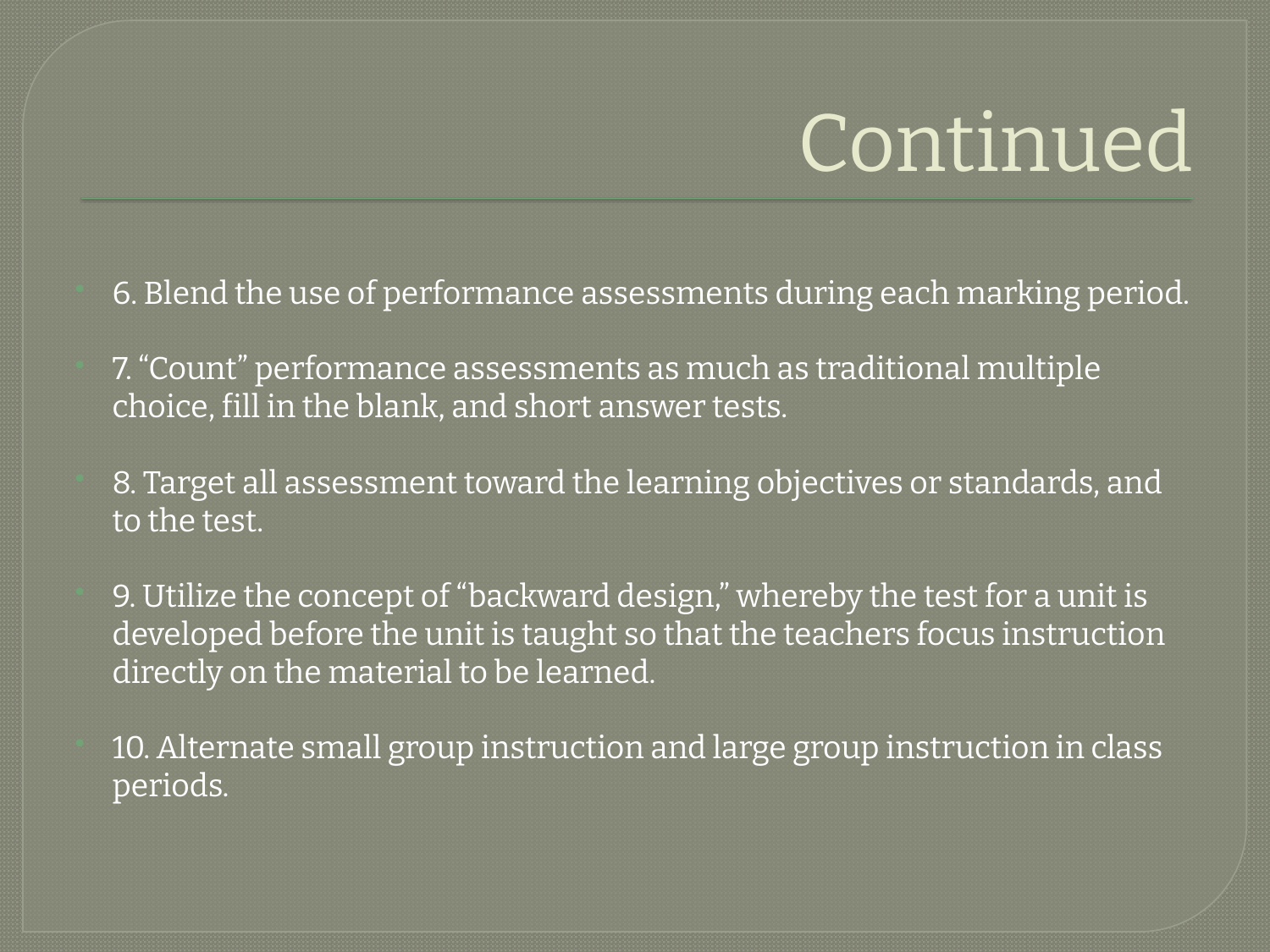

# Continued

6. Blend the use of performance assessments during each marking period.

7. “Count” performance assessments as much as traditional multiple choice, fill in the blank, and short answer tests.

8. Target all assessment toward the learning objectives or standards, and to the test.

9. Utilize the concept of “backward design,” whereby the test for a unit is developed before the unit is taught so that the teachers focus instruction directly on the material to be learned.

10. Alternate small group instruction and large group instruction in class periods.